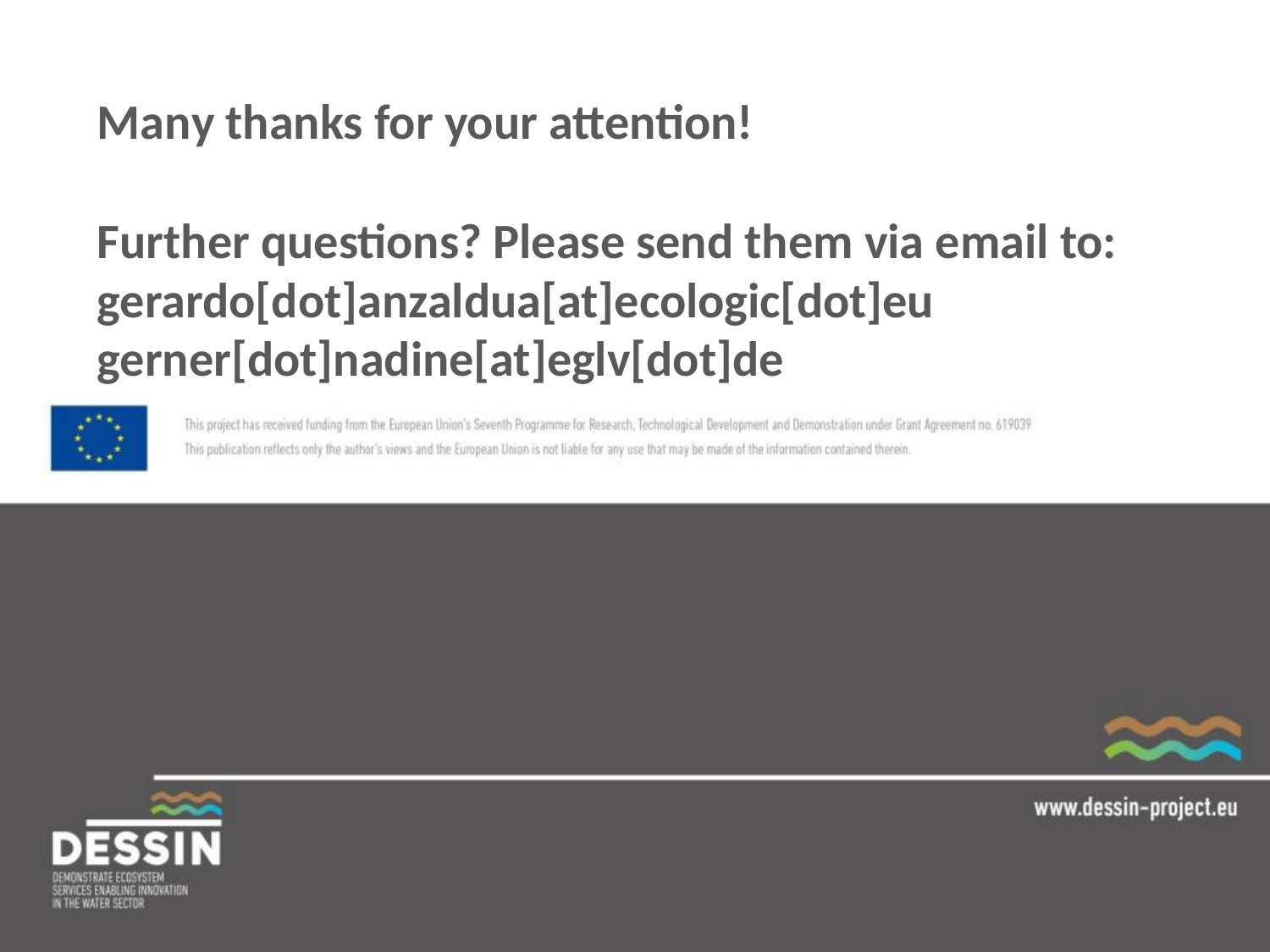

Many thanks for your attention!

Further questions? Please send them via email to: gerardo[dot]anzaldua[at]ecologic[dot]eu
gerner[dot]nadine[at]eglv[dot]de